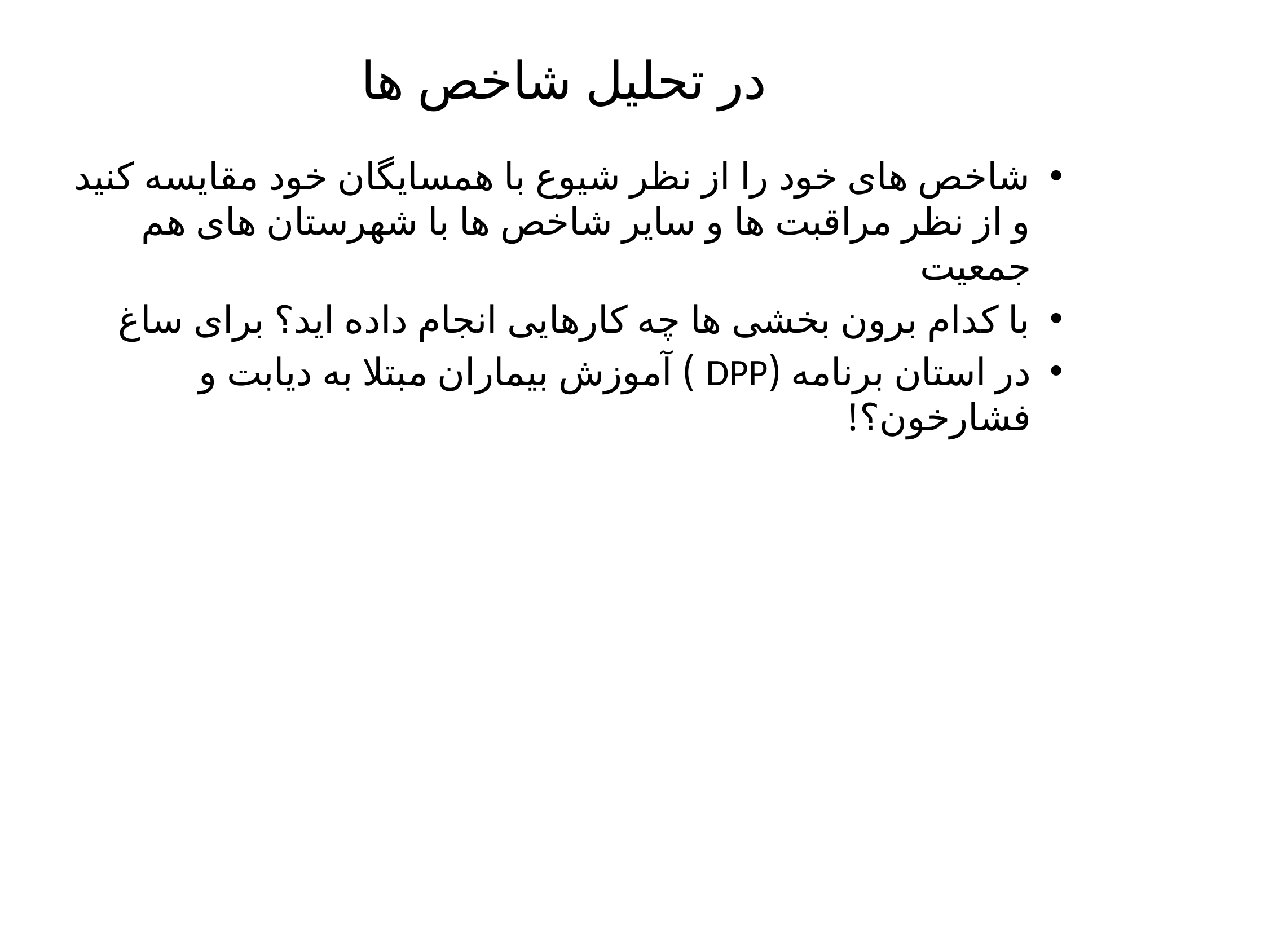

# در تحلیل شاخص ها
شاخص های خود را از نظر شیوع با همسایگان خود مقایسه کنید و از نظر مراقبت ها و سایر شاخص ها با شهرستان های هم جمعیت
با کدام برون بخشی ها چه کارهایی انجام داده اید؟ برای ساغ
در استان برنامه (DPP ) آموزش بیماران مبتلا به دیابت و فشارخون؟!